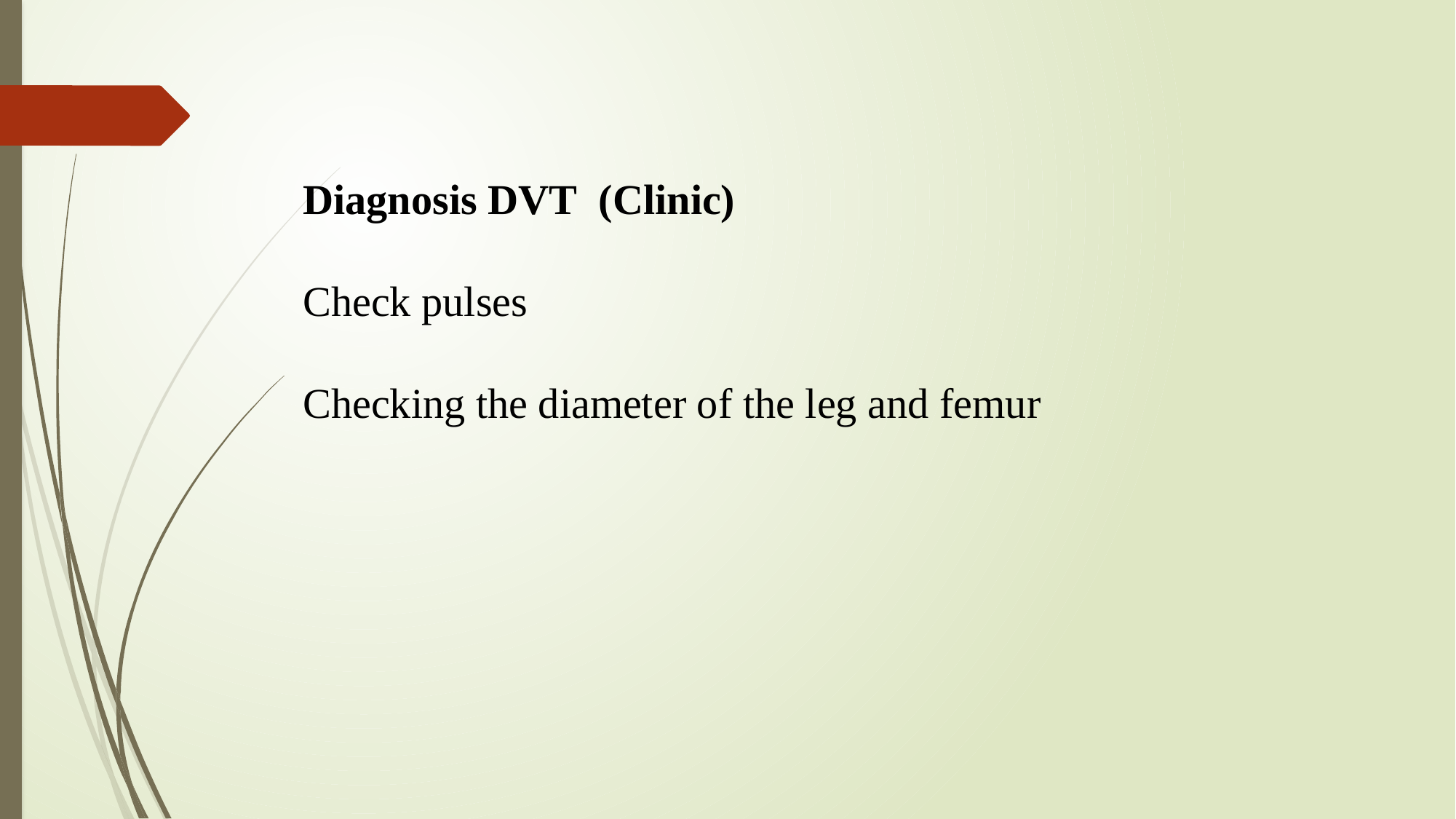

Diagnosis DVT  (Clinic)

Check pulses

Checking the diameter of the leg and femur